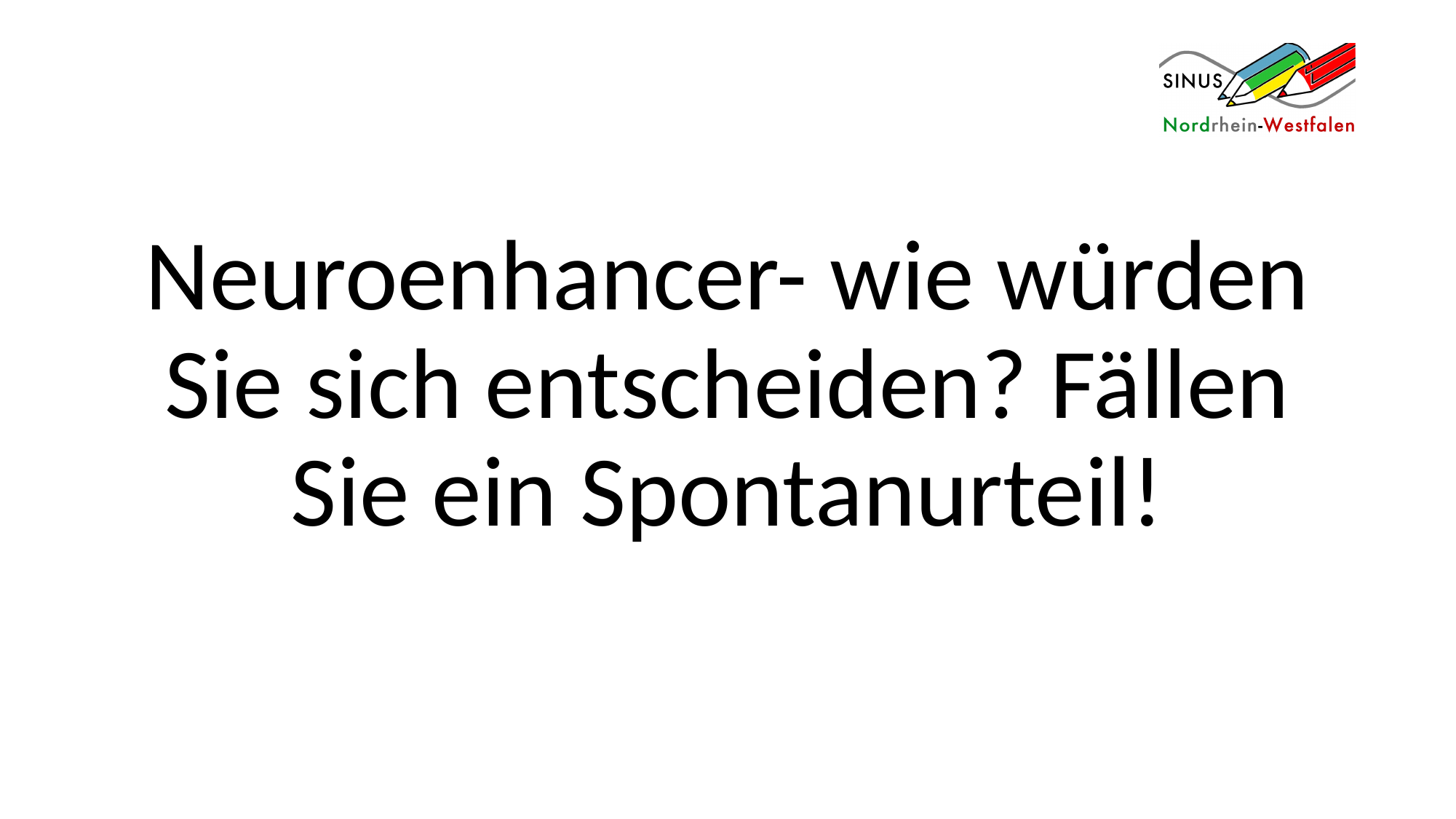

Neuroenhancer- wie würden Sie sich entscheiden? Fällen Sie ein Spontanurteil!